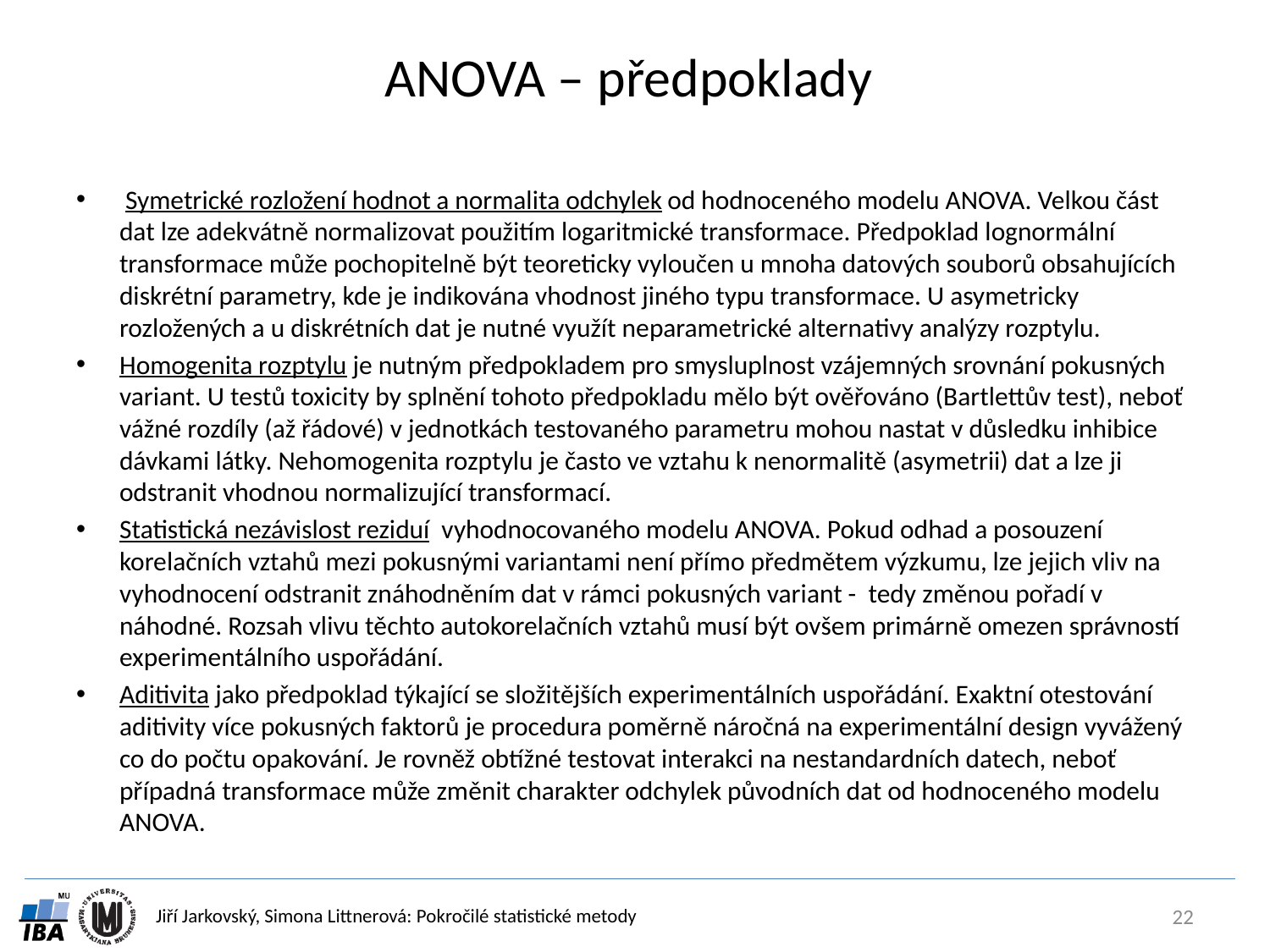

# ANOVA – předpoklady
 Symetrické rozložení hodnot a normalita odchylek od hodnoceného modelu ANOVA. Velkou část dat lze adekvátně normalizovat použitím logaritmické transformace. Předpoklad lognormální transformace může pochopitelně být teoreticky vyloučen u mnoha datových souborů obsahujících diskrétní parametry, kde je indikována vhodnost jiného typu transformace. U asymetricky  rozložených a u diskrétních dat je nutné využít neparametrické alternativy analýzy rozptylu.
Homogenita rozptylu je nutným předpokladem pro smysluplnost vzájemných srovnání pokusných variant. U testů toxicity by splnění tohoto předpokladu mělo být ověřováno (Bartlettův test), neboť vážné rozdíly (až řádové) v jednotkách testovaného parametru mohou nastat v důsledku inhibice dávkami látky. Nehomogenita rozptylu je často ve vztahu k nenormalitě (asymetrii) dat a lze ji odstranit vhodnou normalizující transformací.
Statistická nezávislost reziduí  vyhodnocovaného modelu ANOVA. Pokud odhad a posouzení korelačních vztahů mezi pokusnými variantami není přímo předmětem výzkumu, lze jejich vliv na vyhodnocení odstranit znáhodněním dat v rámci pokusných variant -  tedy změnou pořadí v náhodné. Rozsah vlivu těchto autokorelačních vztahů musí být ovšem primárně omezen správností experimentálního uspořádání.
Aditivita jako předpoklad týkající se složitějších experimentálních uspořádání. Exaktní otestování aditivity více pokusných faktorů je procedura poměrně náročná na experimentální design vyvážený co do počtu opakování. Je rovněž obtížné testovat interakci na nestandardních datech, neboť případná transformace může změnit charakter odchylek původních dat od hodnoceného modelu ANOVA.

22